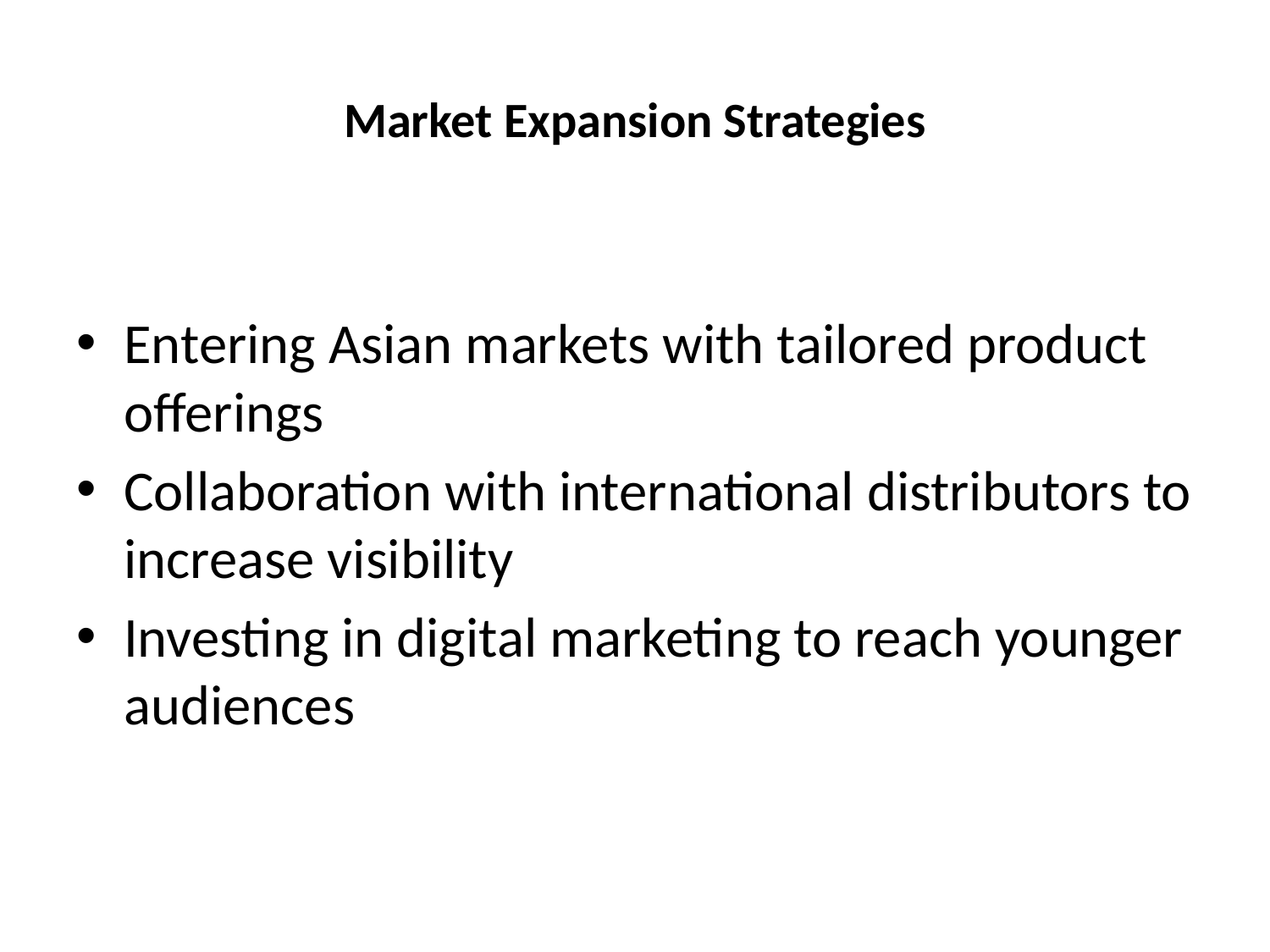

# Market Expansion Strategies

Entering Asian markets with tailored product offerings
Collaboration with international distributors to increase visibility
Investing in digital marketing to reach younger audiences